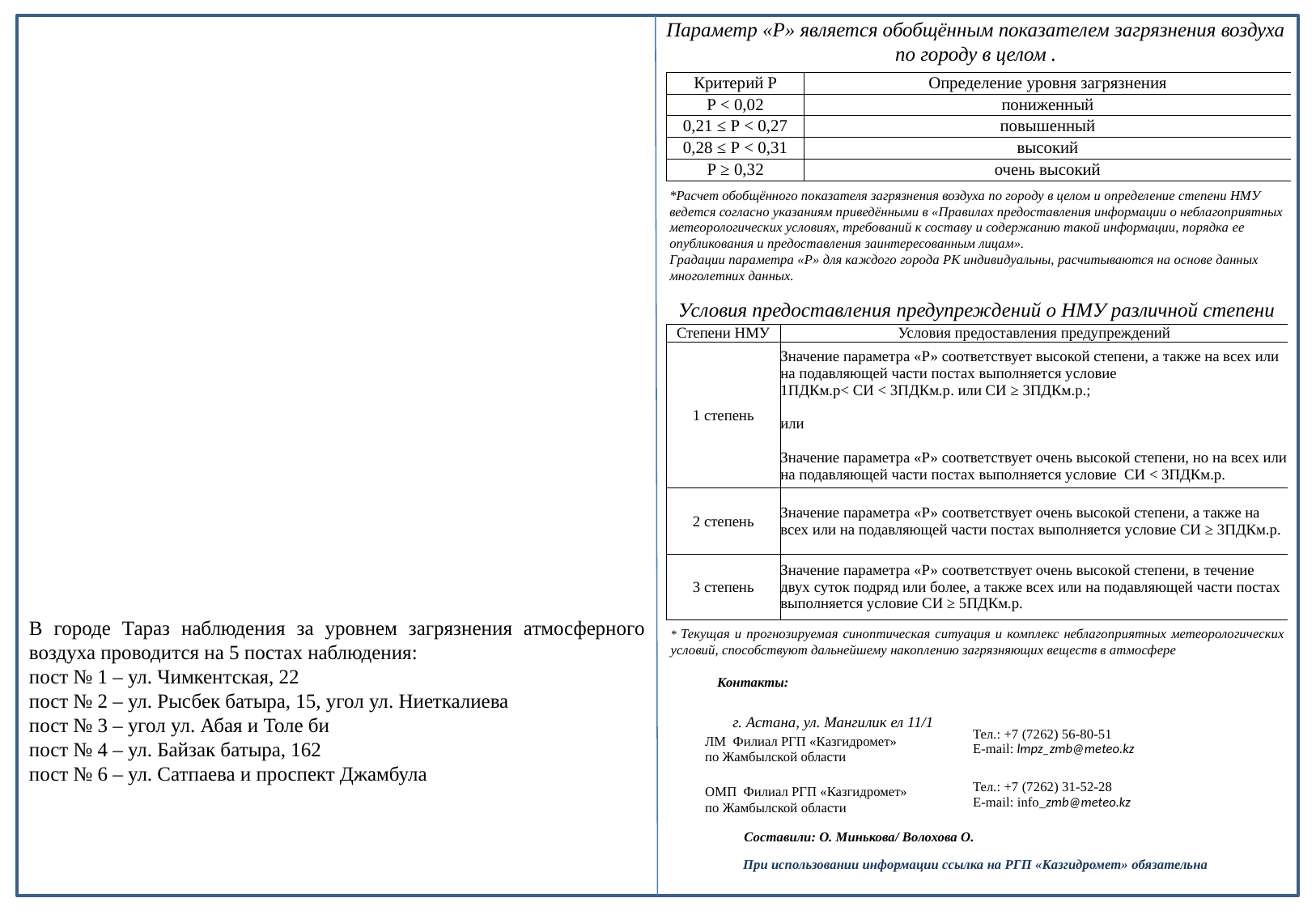

Параметр «Р» является обобщённым показателем загрязнения воздуха по городу в целом .

| Критерий Р | Определение уровня загрязнения |
| --- | --- |
| Р < 0,02 | пониженный |
| 0,21 ≤ Р < 0,27 | повышенный |
| 0,28 ≤ Р < 0,31 | высокий |
| Р ≥ 0,32 | очень высокий |
*Расчет обобщённого показателя загрязнения воздуха по городу в целом и определение степени НМУ ведется согласно указаниям приведёнными в «Правилах предоставления информации о неблагоприятных метеорологических условиях, требований к составу и содержанию такой информации, порядка ее опубликования и предоставления заинтересованным лицам».
Градации параметра «Р» для каждого города РК индивидуальны, расчитываются на основе данных многолетних данных.
Условия предоставления предупреждений о НМУ различной степени
| Степени НМУ | Условия предоставления предупреждений |
| --- | --- |
| 1 степень | Значение параметра «Р» соответствует высокой степени, а также на всех или на подавляющей части постах выполняется условие 1ПДКм.р< СИ < 3ПДКм.р. или СИ ≥ 3ПДКм.р.; или Значение параметра «Р» соответствует очень высокой степени, но на всех или на подавляющей части постах выполняется условие СИ < 3ПДКм.р. |
| 2 степень | Значение параметра «Р» соответствует очень высокой степени, а также на всех или на подавляющей части постах выполняется условие СИ ≥ 3ПДКм.р. |
| 3 степень | Значение параметра «Р» соответствует очень высокой степени, в течение двух суток подряд или более, а также всех или на подавляющей части постах выполняется условие СИ ≥ 5ПДКм.р. |
В городе Тараз наблюдения за уровнем загрязнения атмосферного воздуха проводится на 5 постах наблюдения:
пост № 1 – ул. Чимкентская, 22
пост № 2 – ул. Рысбек батыра, 15, угол ул. Ниеткалиева
пост № 3 – угол ул. Абая и Толе би
пост № 4 – ул. Байзак батыра, 162
пост № 6 – ул. Сатпаева и проспект Джамбула

* Текущая и прогнозируемая синоптическая ситуация и комплекс неблагоприятных метеорологических условий, способствуют дальнейшему накоплению загрязняющих веществ в атмосфере

Контакты:

г. Астана, ул. Мангилик ел 11/1
| ЛМ Филиал РГП «Казгидромет» по Жамбылской области | Тел.: +7 (7262) 56-80-51 E-mail: lmpz\_zmb@meteo.kz |
| --- | --- |
|  | Тел.: +7 (7262) 31-52-28 E-mail: info\_zmb@meteo.kz |
ОМП  Филиал РГП «Казгидромет»
по Жамбылской области
Составили: О. Минькова/ Волохова О.
При использовании информации ссылка на РГП «Казгидромет» обязательна